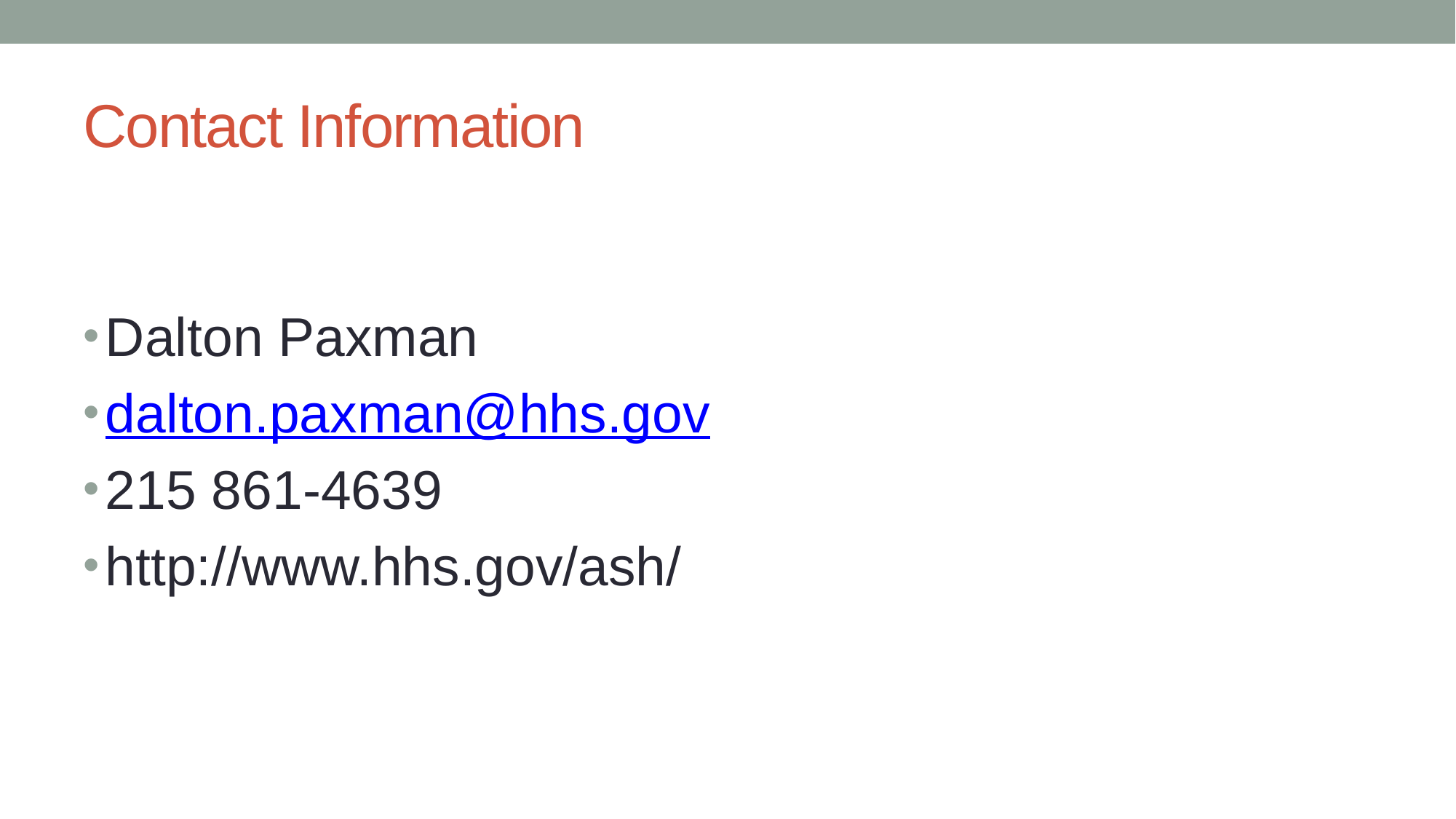

# Contact Information

Dalton Paxman
dalton.paxman@hhs.gov
215 861-4639
http://www.hhs.gov/ash/